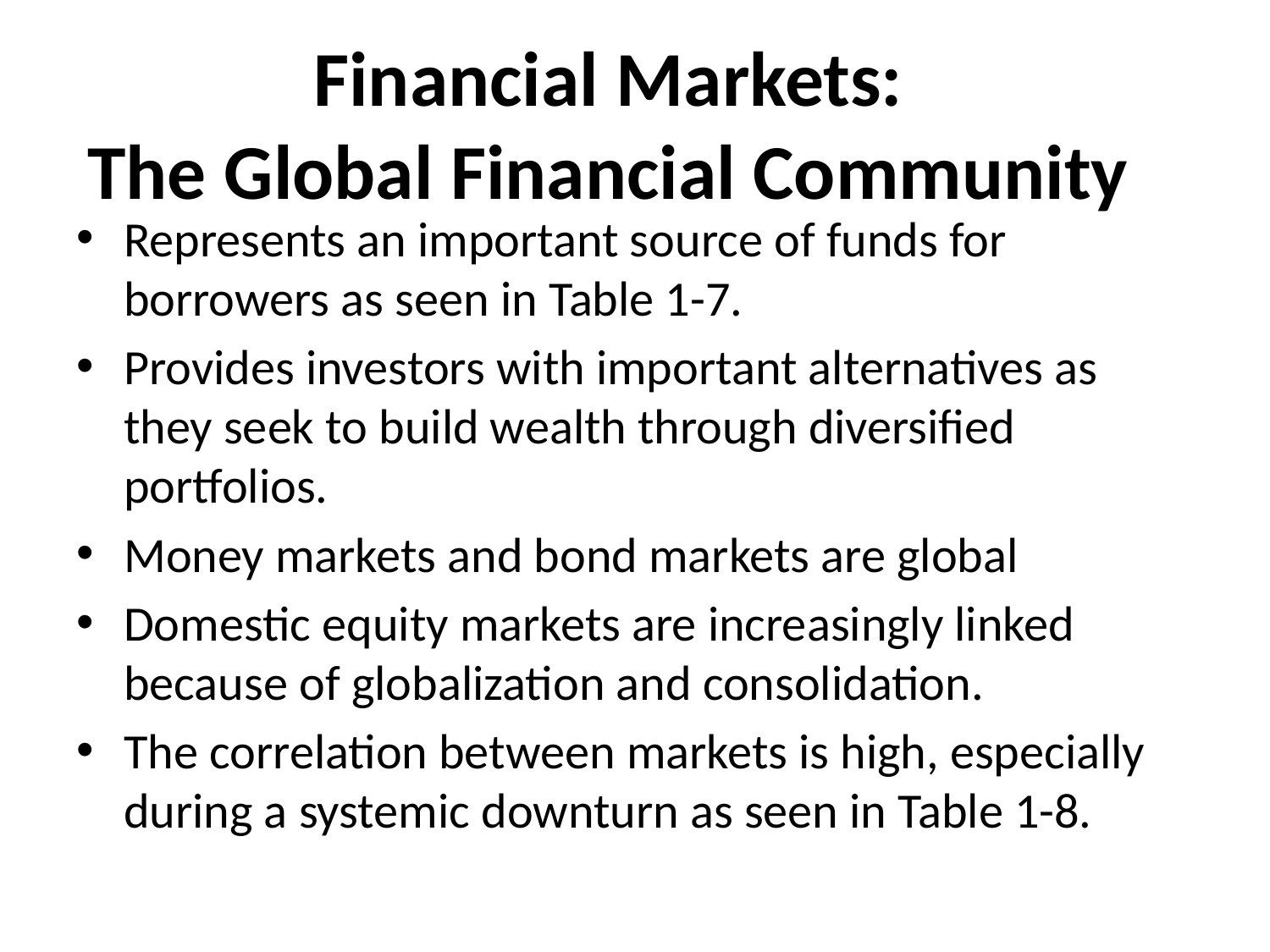

# Financial Markets: The Global Financial Community
Represents an important source of funds for borrowers as seen in Table 1-7.
Provides investors with important alternatives as they seek to build wealth through diversified portfolios.
Money markets and bond markets are global
Domestic equity markets are increasingly linked because of globalization and consolidation.
The correlation between markets is high, especially during a systemic downturn as seen in Table 1-8.
Booth/Cleary Introduction to Corporate Finance, Second Edition
30